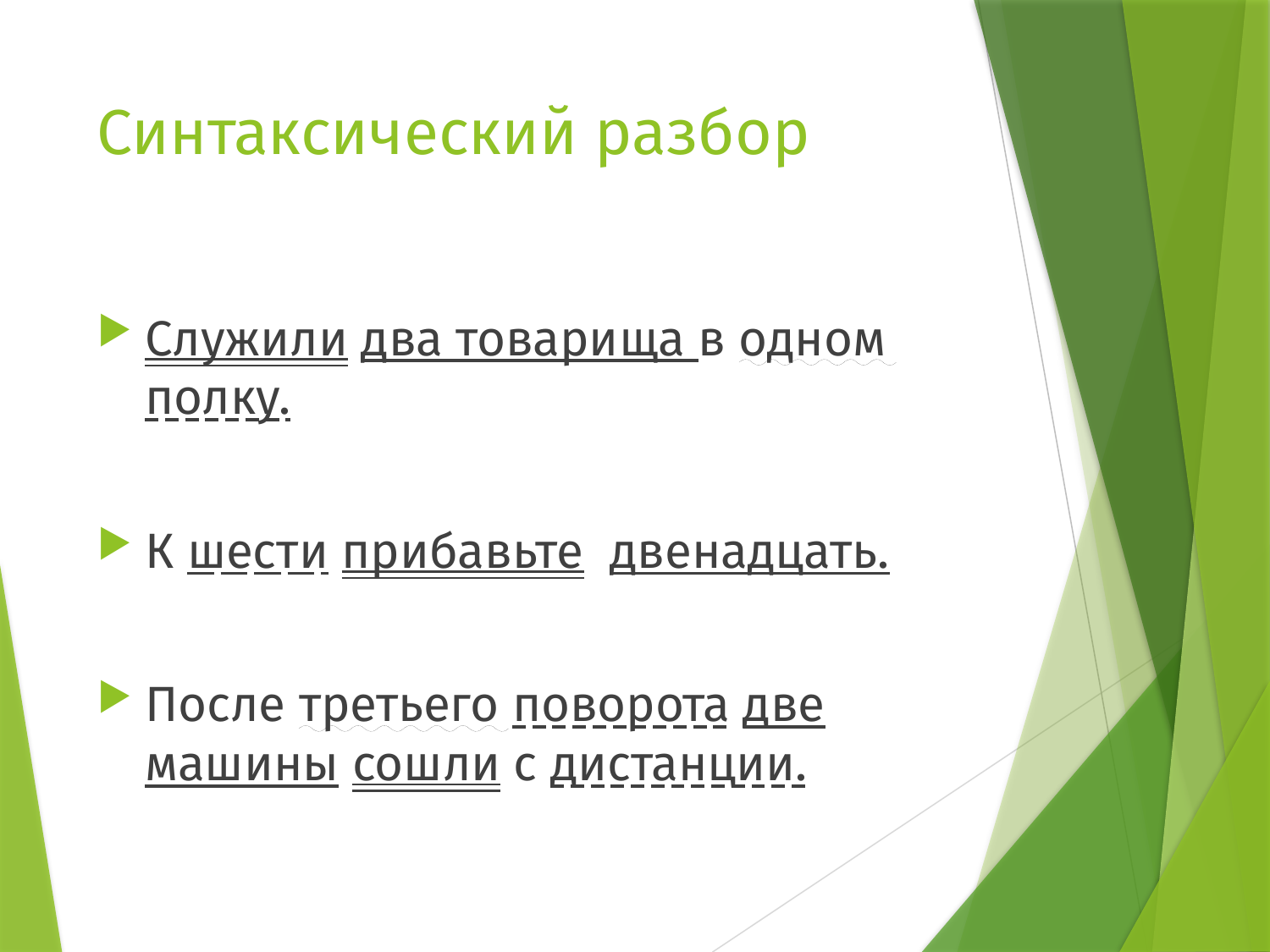

# Синтаксический разбор
Служили два товарища в одном полку.

К шести прибавьте  двенадцать.

После третьего поворота две машины сошли с дистанции.